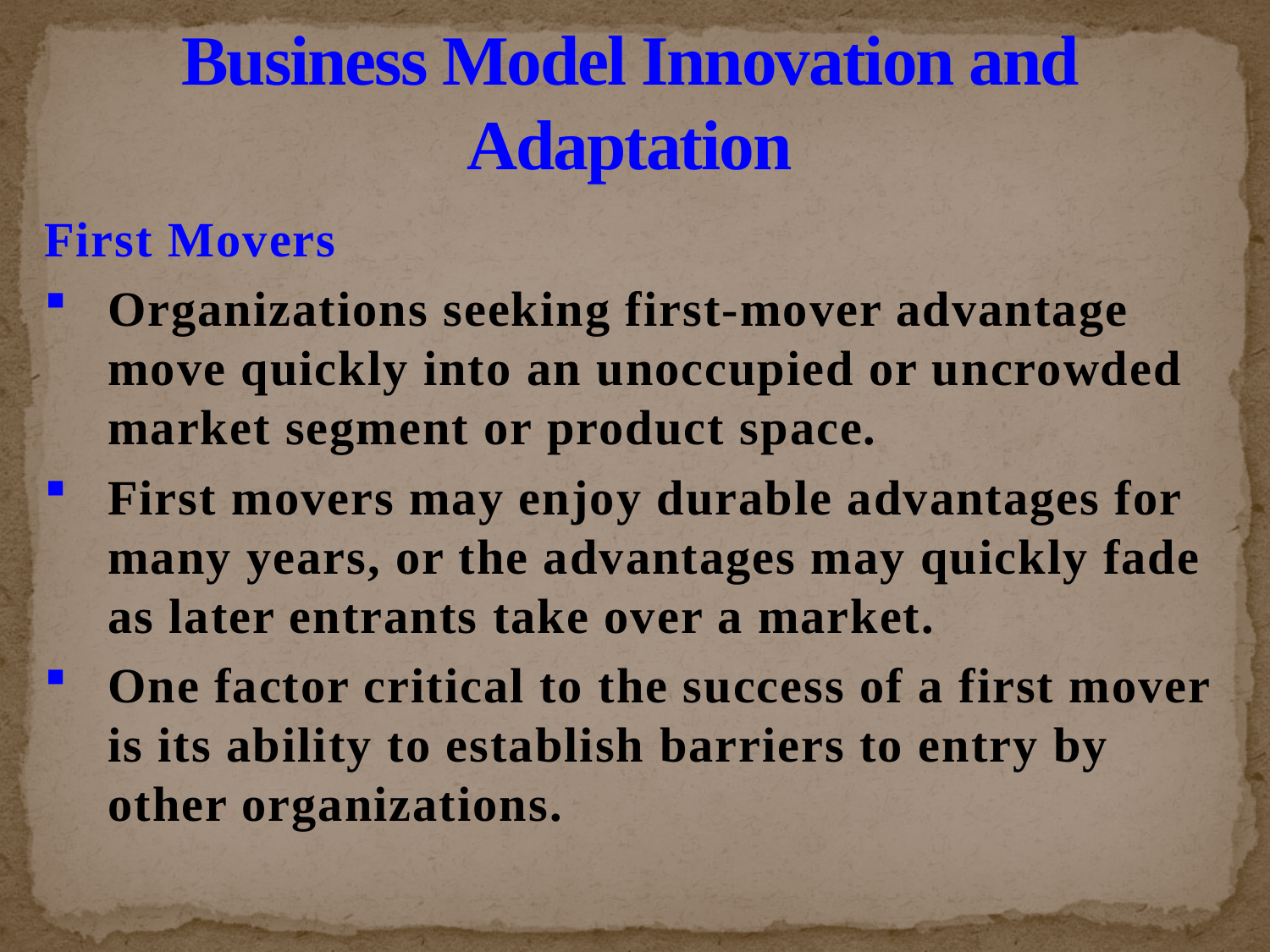

# Business Model Innovation and Adaptation
First Movers
Organizations seeking first-mover advantage move quickly into an unoccupied or uncrowded market segment or product space.
First movers may enjoy durable advantages for many years, or the advantages may quickly fade as later entrants take over a market.
One factor critical to the success of a first mover is its ability to establish barriers to entry by other organizations.